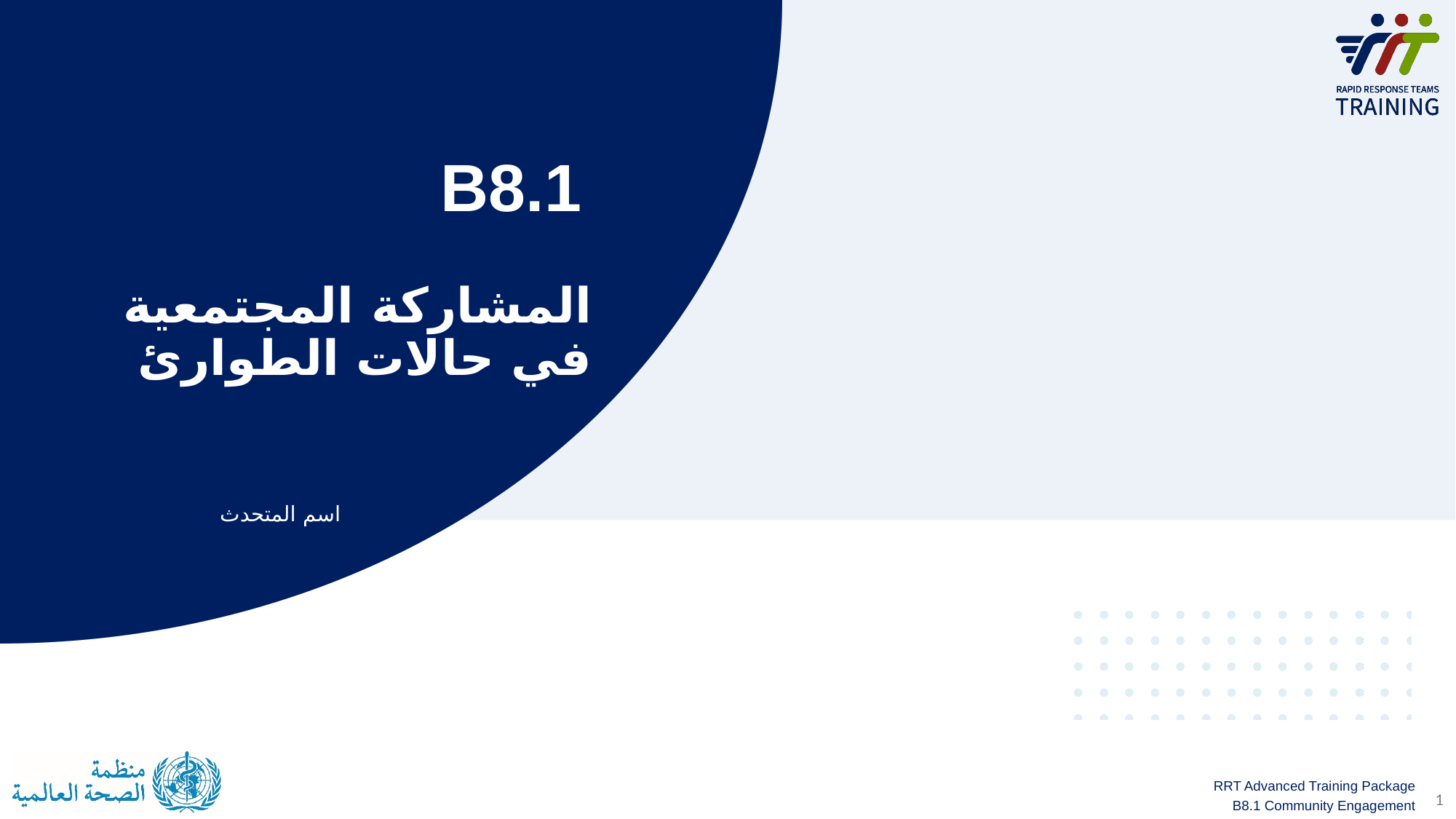

B8.1
# المشاركة المجتمعية في حالات الطوارئ
اسم المتحدث